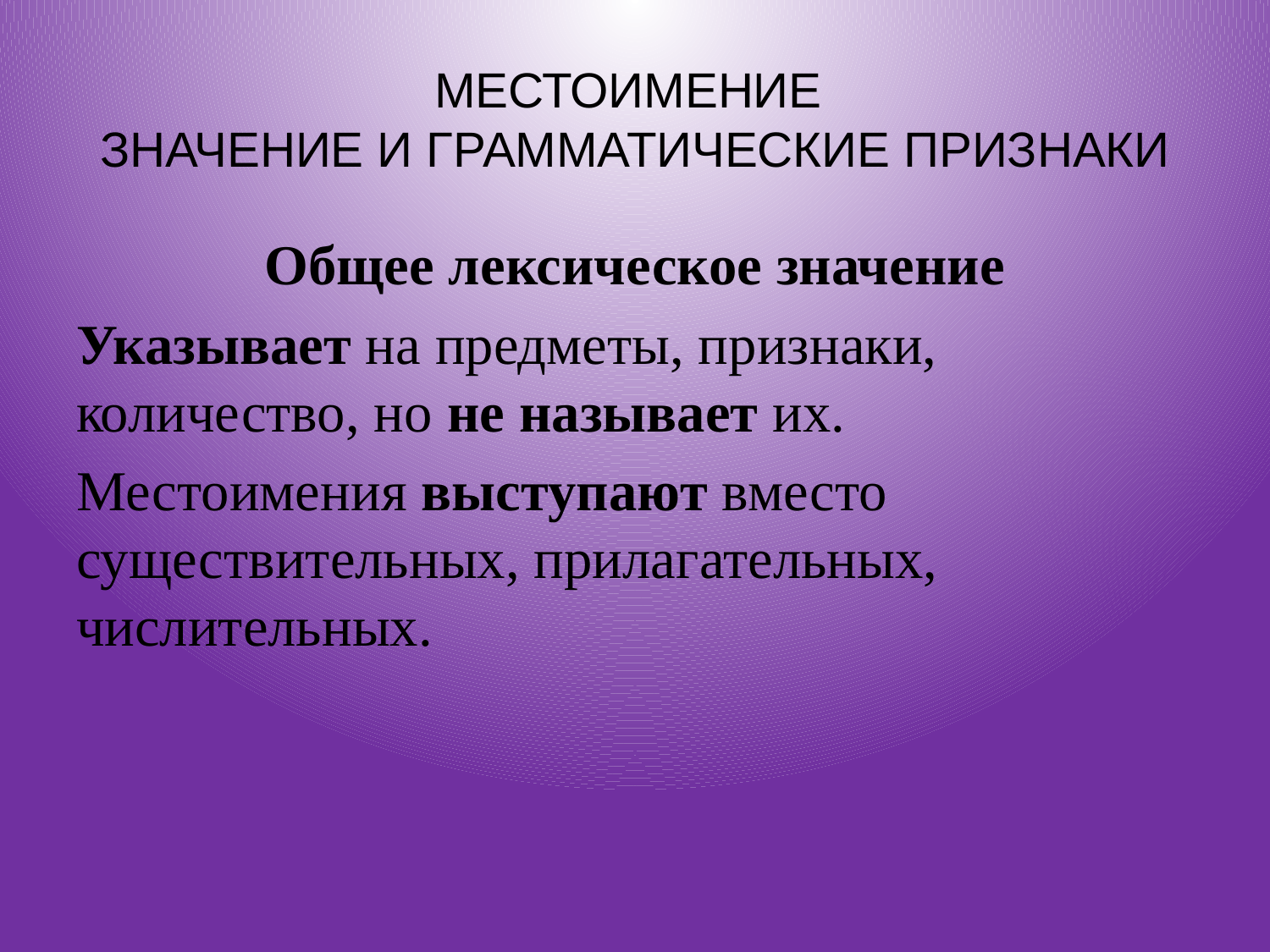

# МЕСТОИМЕНИЕ ЗНАЧЕНИЕ И ГРАММАТИЧЕСКИЕ ПРИЗНАКИ
Общее лексическое значение
Указывает на предметы, признаки, количество, но не называет их.
Местоимения выступают вместо существительных, прилагательных, числительных.